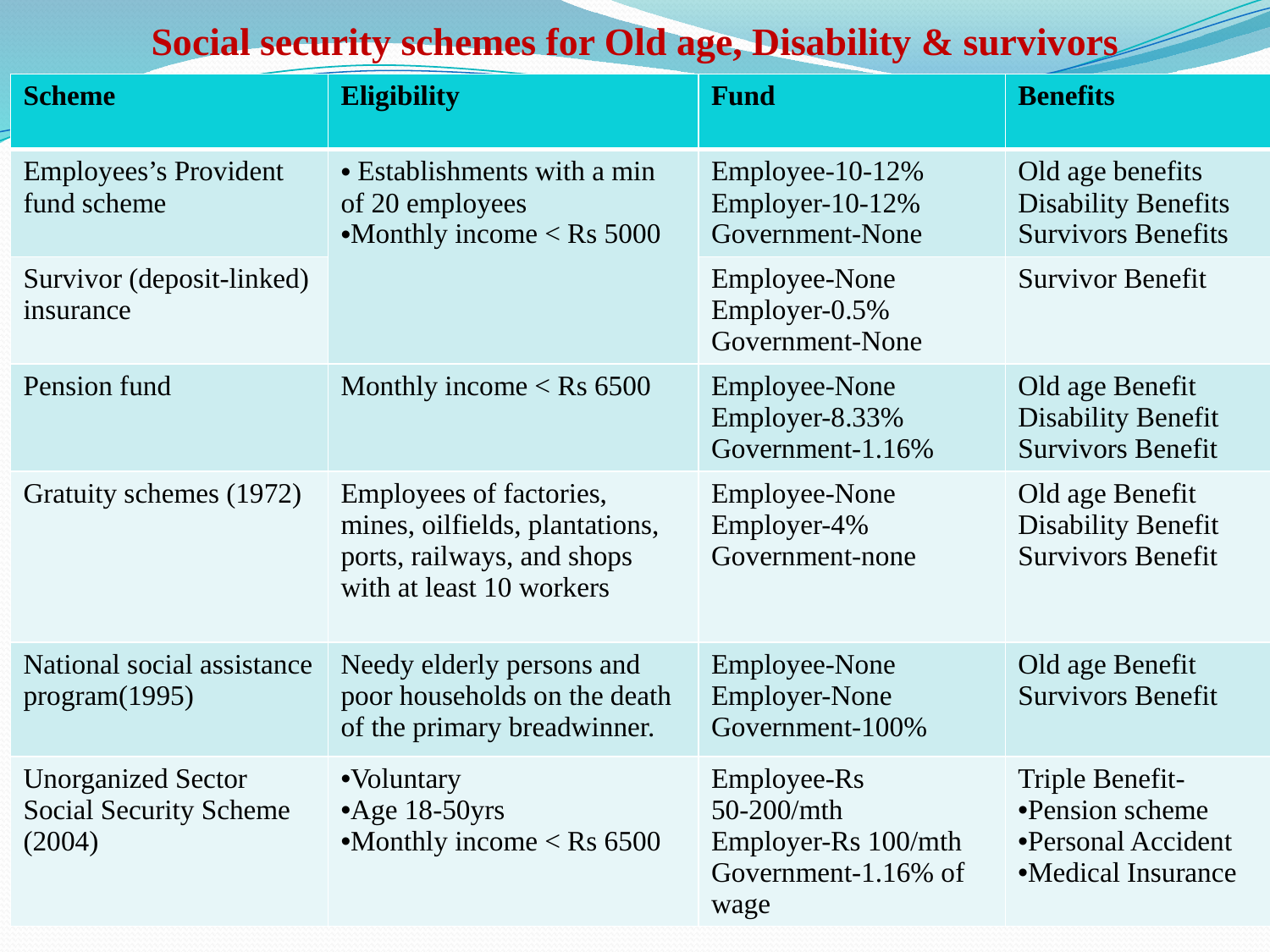

# Social security schemes for Old age, Disability & survivors
| Scheme | Eligibility | Fund | Benefits |
| --- | --- | --- | --- |
| Employees’s Provident fund scheme | Establishments with a min of 20 employees Monthly income < Rs 5000 | Employee-10-12% Employer-10-12% Government-None | Old age benefits Disability Benefits Survivors Benefits |
| Survivor (deposit-linked) insurance |  | Employee-None Employer-0.5% Government-None | Survivor Benefit |
| Pension fund | Monthly income < Rs 6500 | Employee-None Employer-8.33% Government-1.16% | Old age Benefit Disability Benefit Survivors Benefit |
| Gratuity schemes (1972) | Employees of factories, mines, oilfields, plantations, ports, railways, and shops with at least 10 workers | Employee-None Employer-4% Government-none | Old age Benefit Disability Benefit Survivors Benefit |
| National social assistance program(1995) | Needy elderly persons and poor households on the death of the primary breadwinner. | Employee-None Employer-None Government-100% | Old age Benefit Survivors Benefit |
| Unorganized Sector Social Security Scheme (2004) | Voluntary Age 18-50yrs Monthly income < Rs 6500 | Employee-Rs 50-200/mth Employer-Rs 100/mth Government-1.16% of wage | Triple Benefit- Pension scheme Personal Accident Medical Insurance |